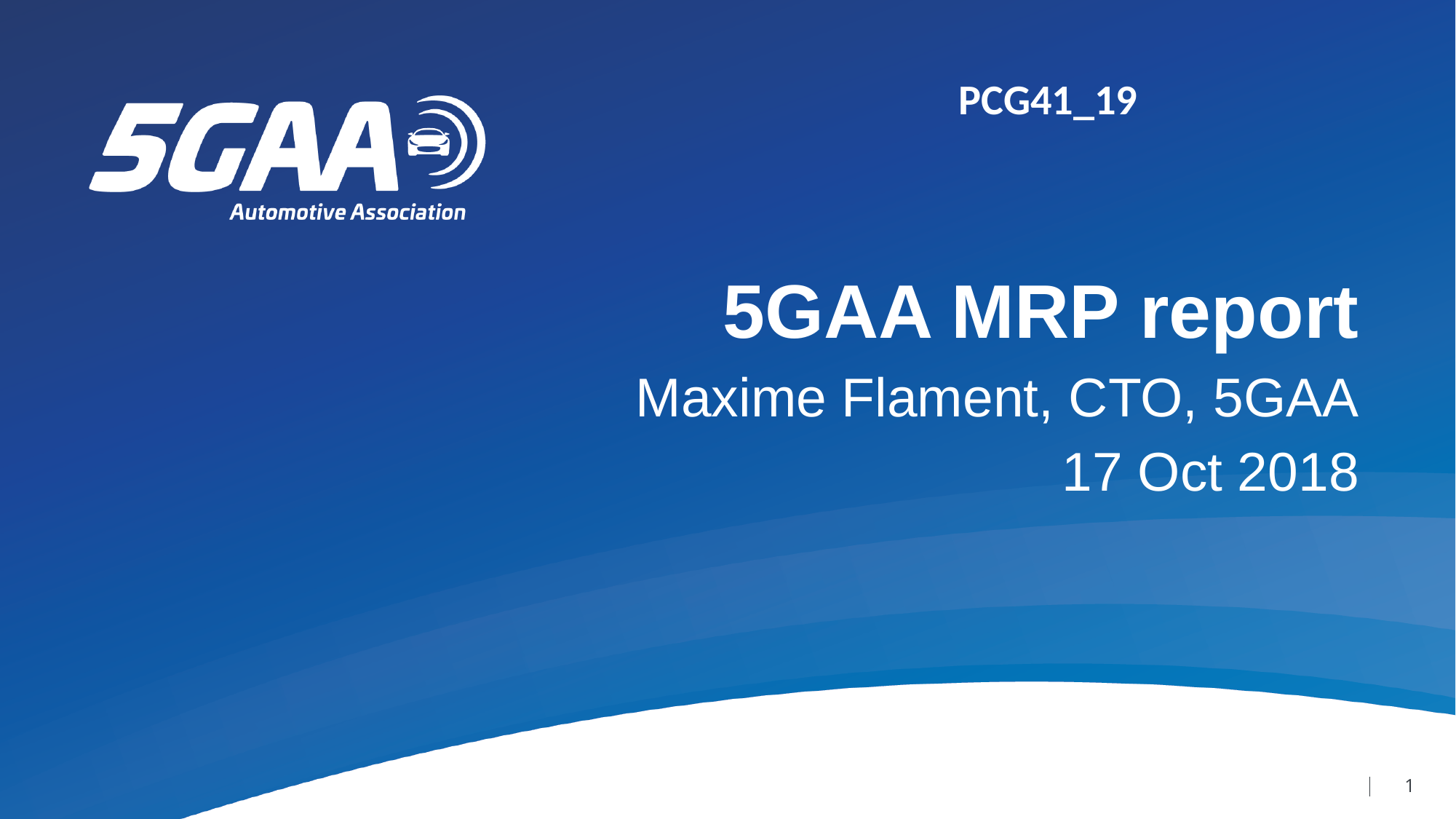

PCG41_19
5GAA MRP report
Maxime Flament, CTO, 5GAA
17 Oct 2018